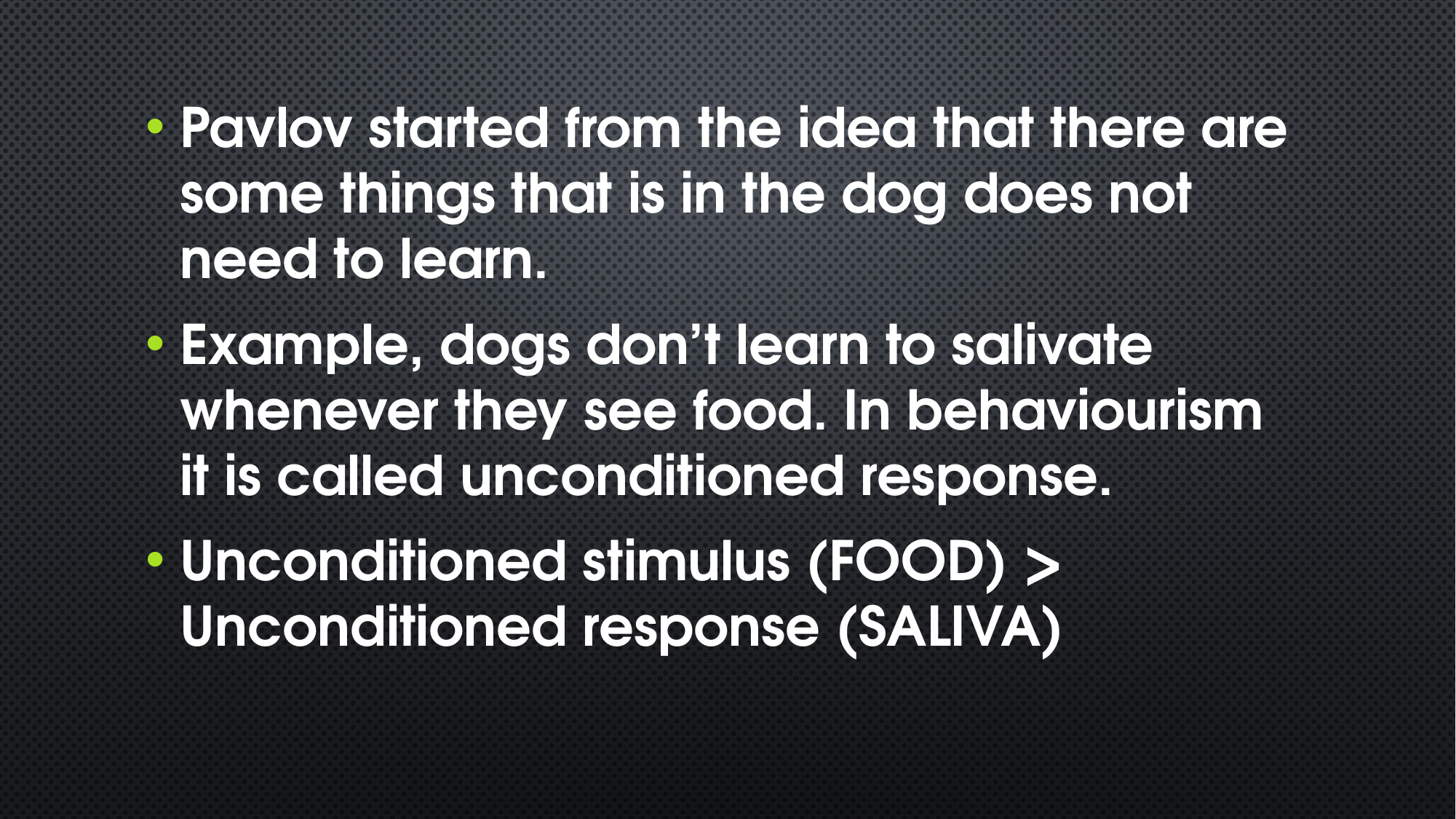

Pavlov started from the idea that there are some things that is in the dog does not need to learn.
Example, dogs don’t learn to salivate whenever they see food. In behaviourism it is called unconditioned response.
Unconditioned stimulus (FOOD) >     Unconditioned response (SALIVA)